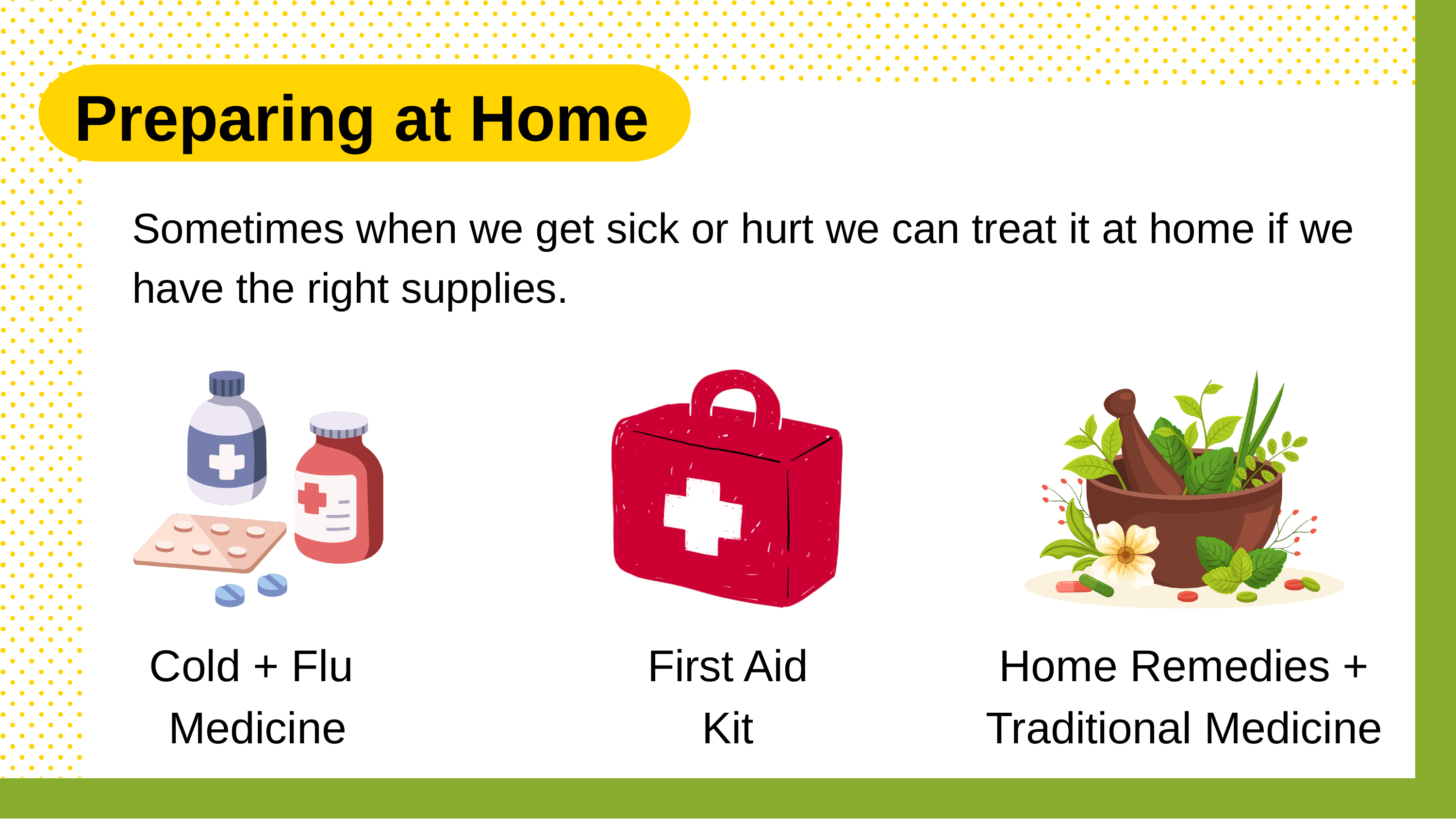

Preparing at Home

Sometimes when we get sick or hurt we can treat it at home if we have the right supplies.

Cold + Flu
Medicine
First Aid
Kit
Home Remedies +
Traditional Medicine